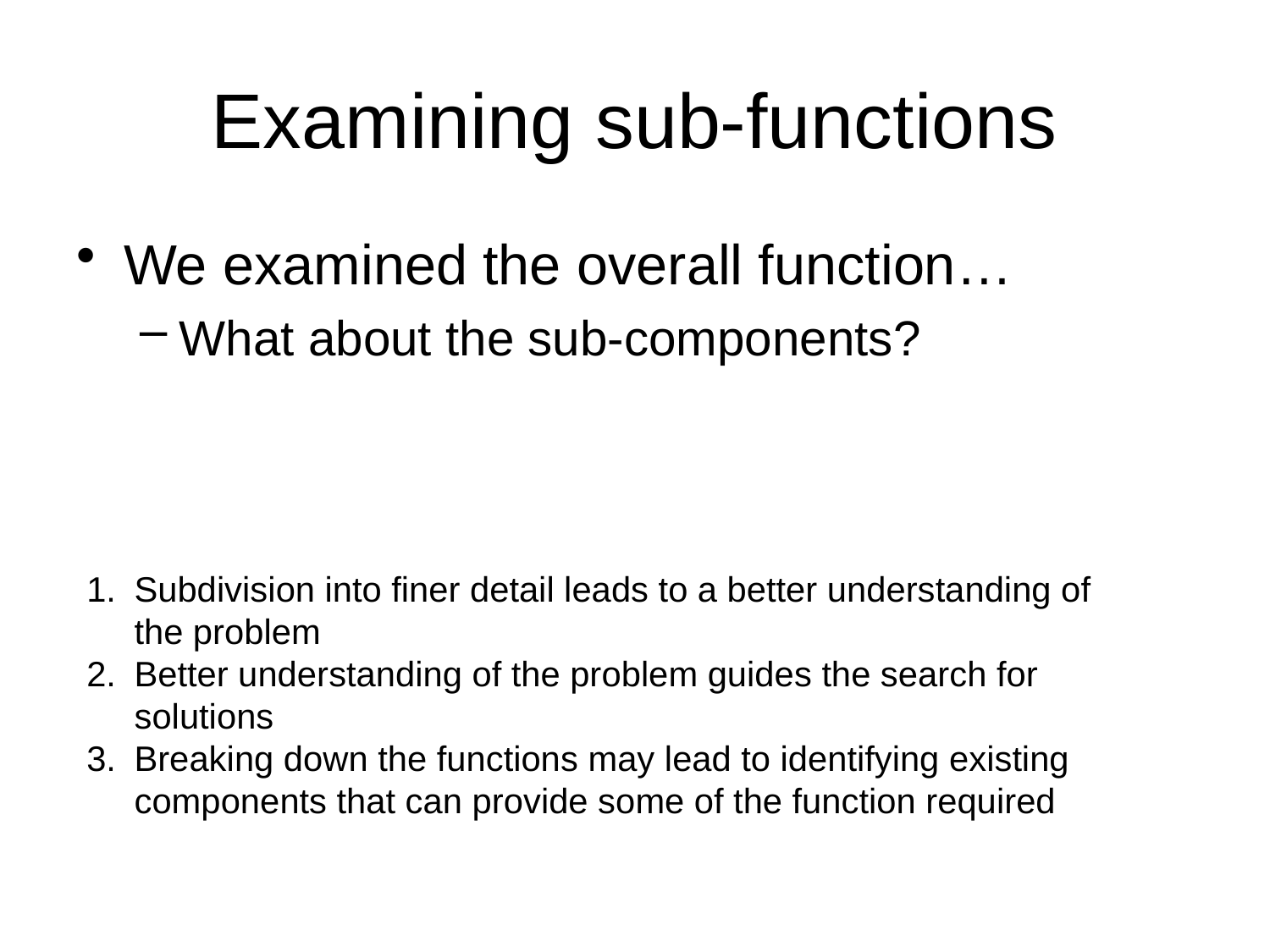

# Examining sub-functions
We examined the overall function…
What about the sub-components?
Subdivision into finer detail leads to a better understanding of the problem
Better understanding of the problem guides the search for solutions
Breaking down the functions may lead to identifying existing components that can provide some of the function required